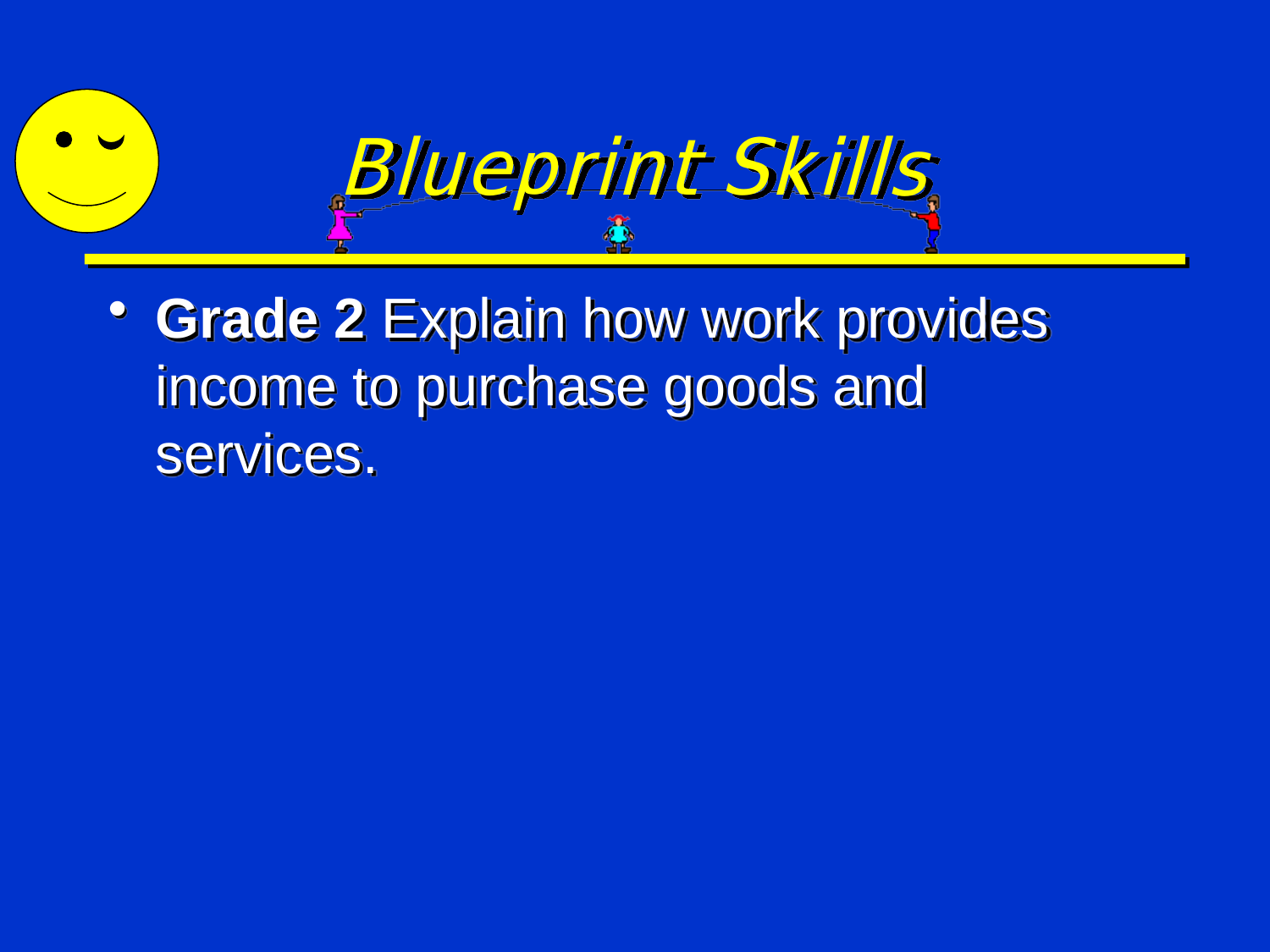

# Blueprint Skills
Grade 2 Explain how work provides income to purchase goods and services.